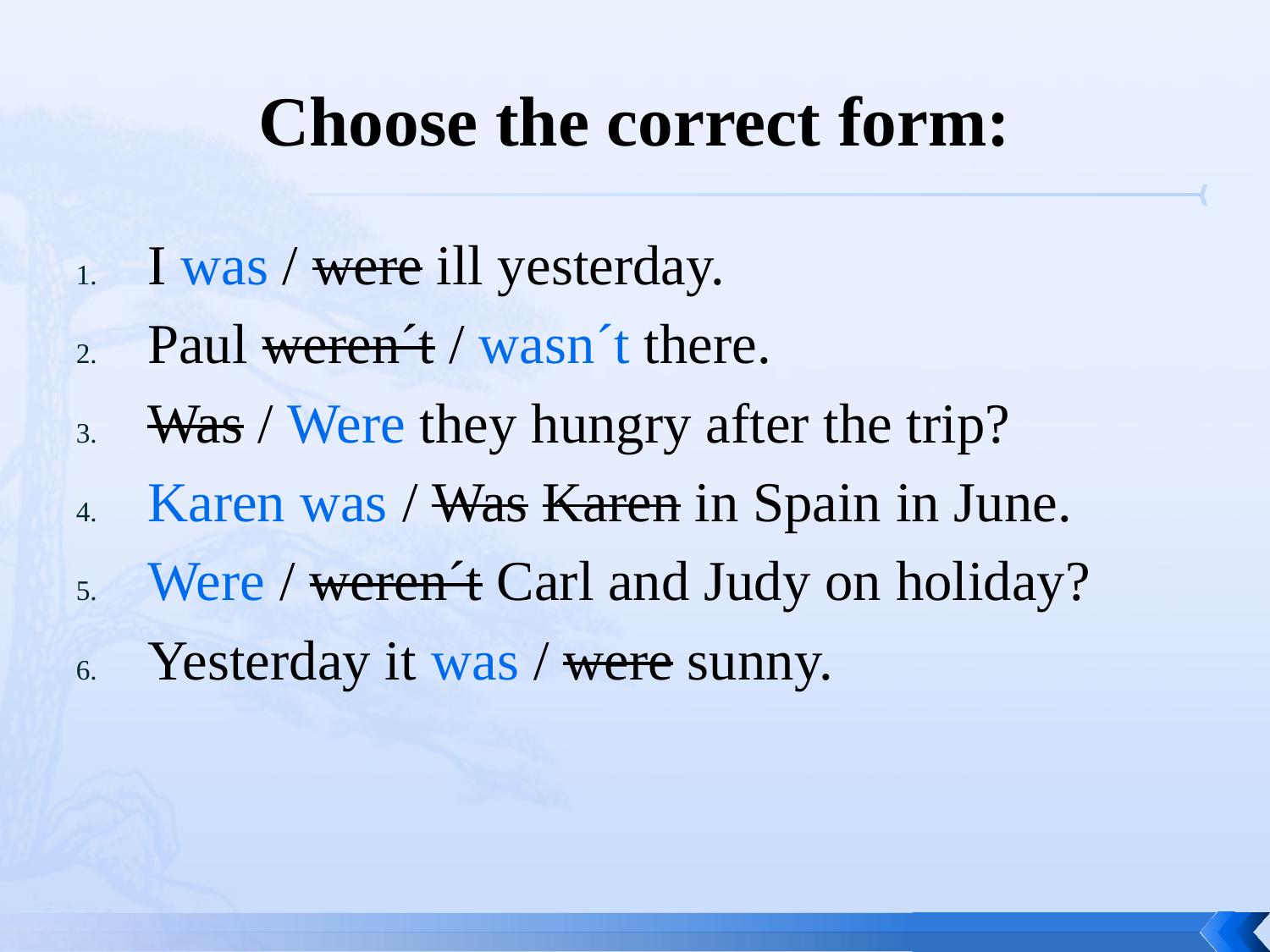

# Choose the correct form:
I was / were ill yesterday.
Paul weren´t / wasn´t there.
Was / Were they hungry after the trip?
Karen was / Was Karen in Spain in June.
Were / weren´t Carl and Judy on holiday?
Yesterday it was / were sunny.